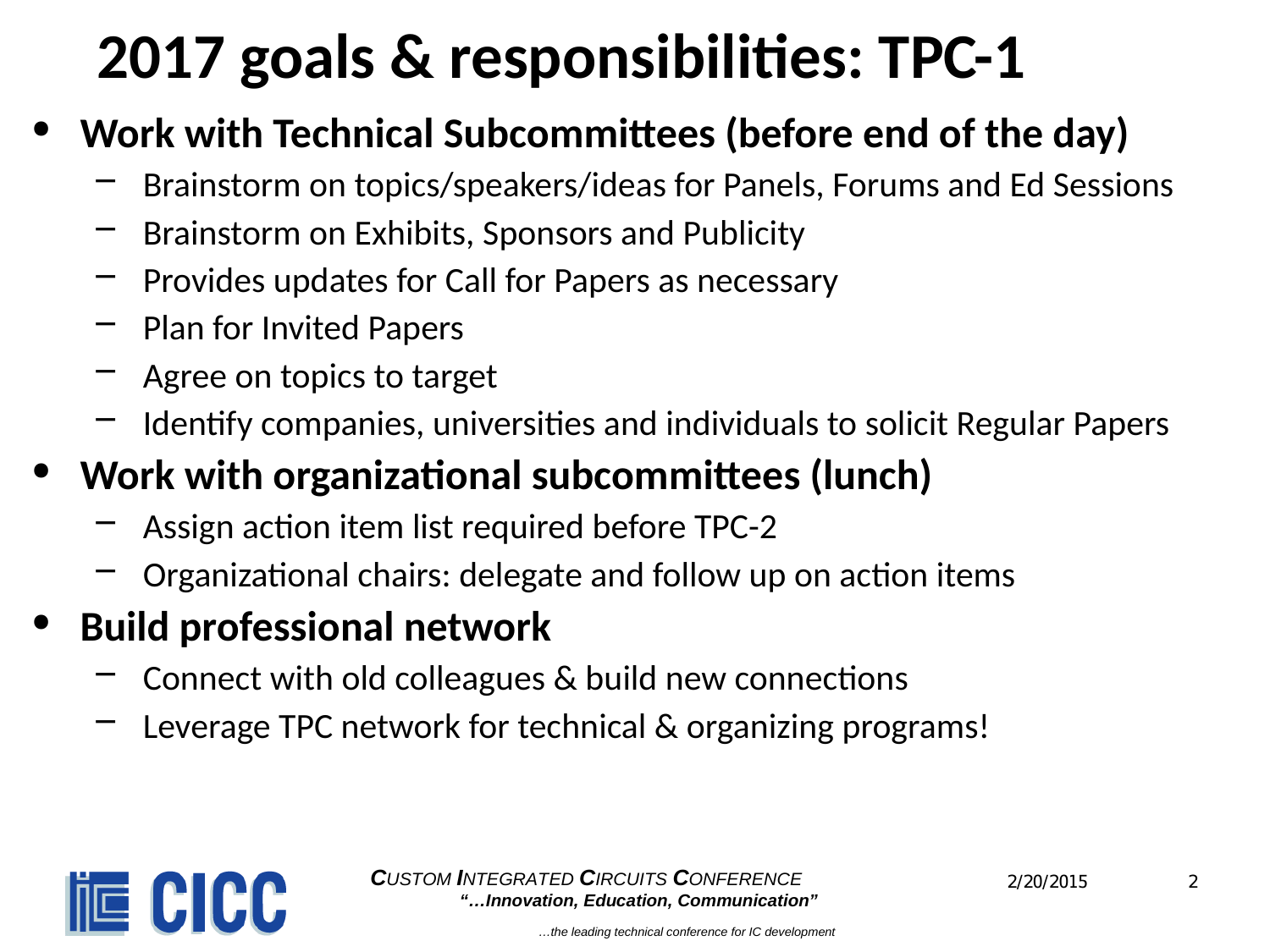

# 2017 goals & responsibilities: TPC-1
Work with Technical Subcommittees (before end of the day)
Brainstorm on topics/speakers/ideas for Panels, Forums and Ed Sessions
Brainstorm on Exhibits, Sponsors and Publicity
Provides updates for Call for Papers as necessary
Plan for Invited Papers
Agree on topics to target
Identify companies, universities and individuals to solicit Regular Papers
Work with organizational subcommittees (lunch)
Assign action item list required before TPC-2
Organizational chairs: delegate and follow up on action items
Build professional network
Connect with old colleagues & build new connections
Leverage TPC network for technical & organizing programs!